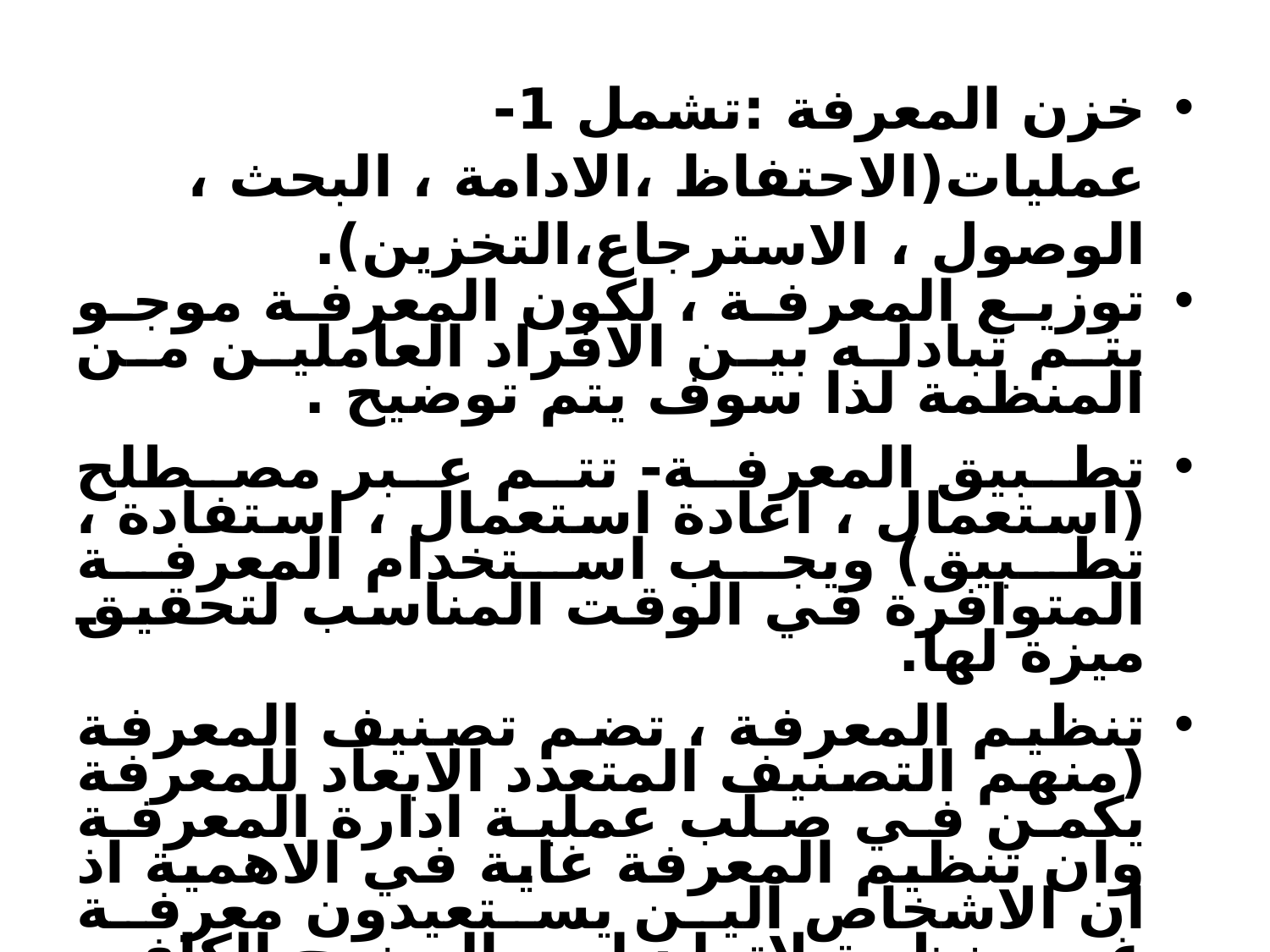

خزن المعرفة :تشمل 1- عمليات(الاحتفاظ ،الادامة ، البحث ، الوصول ، الاسترجاع،التخزين).
توزيع المعرفة ، لكون المعرفة موجو يتم تبادله بين الافراد العاملين من المنظمة لذا سوف يتم توضيح .
تطبيق المعرفة- تتم عبر مصطلح (استعمال ، اعادة استعمال ، استفادة ، تطبيق) ويجب استخدام المعرفة المتوافرة في الوقت المناسب لتحقيق ميزة لها.
تنظيم المعرفة ، تضم تصنيف المعرفة (منهم التصنيف المتعدد الابعاد للمعرفة يكمن في صلب عملية ادارة المعرفة وان تنظيم المعرفة غاية في الاهمية اذ ان الاشخاص الين يستعيدون معرفة غير منظمة لاتولد لهم الوضوح الكافي مما يضعف المساهمة لهؤلاء في القدرات الابداعية للمنظمة).